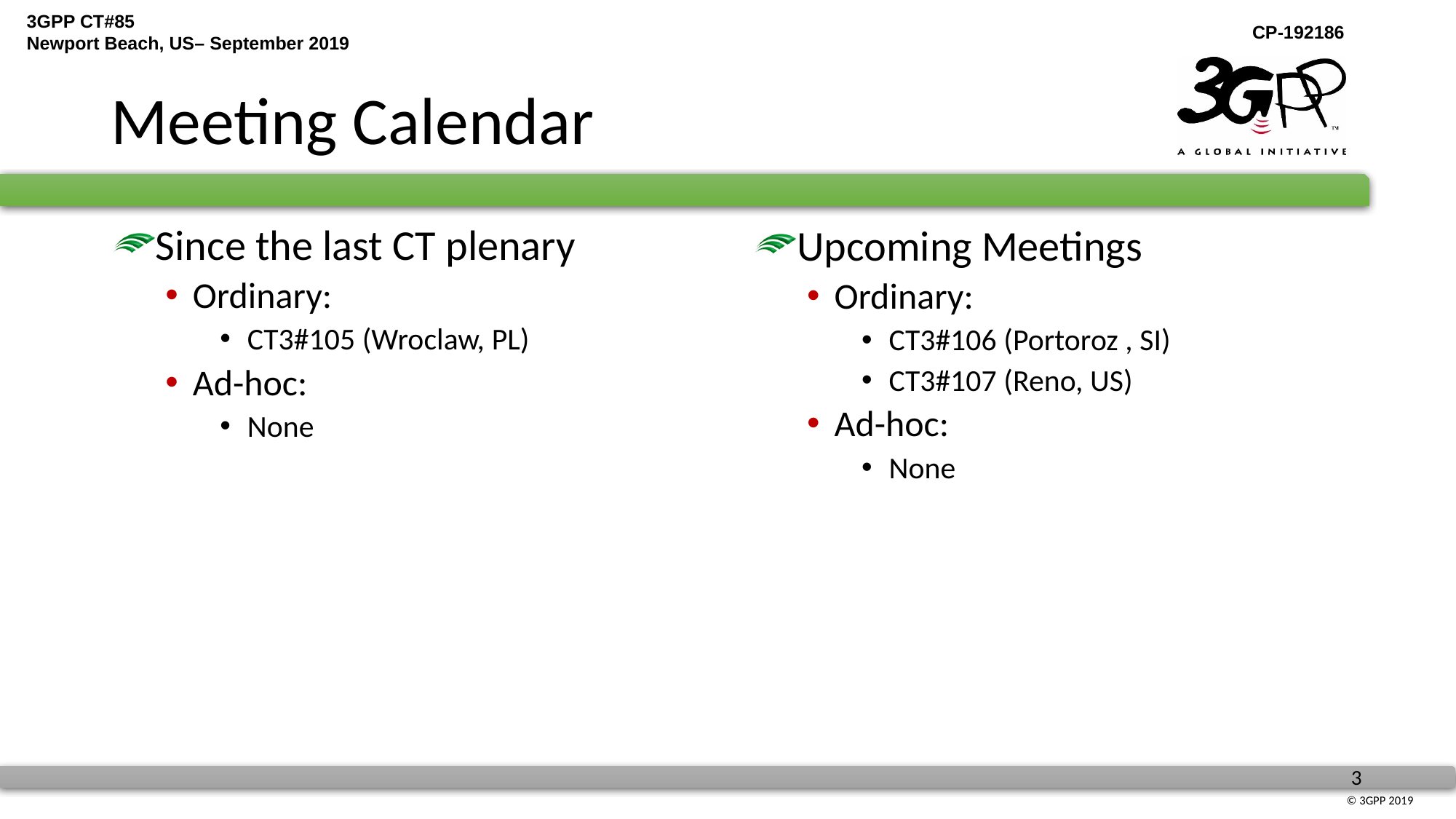

# Meeting Calendar
Since the last CT plenary
Ordinary:
CT3#105 (Wroclaw, PL)
Ad-hoc:
None

Upcoming Meetings
Ordinary:
CT3#106 (Portoroz , SI)
CT3#107 (Reno, US)
Ad-hoc:
None